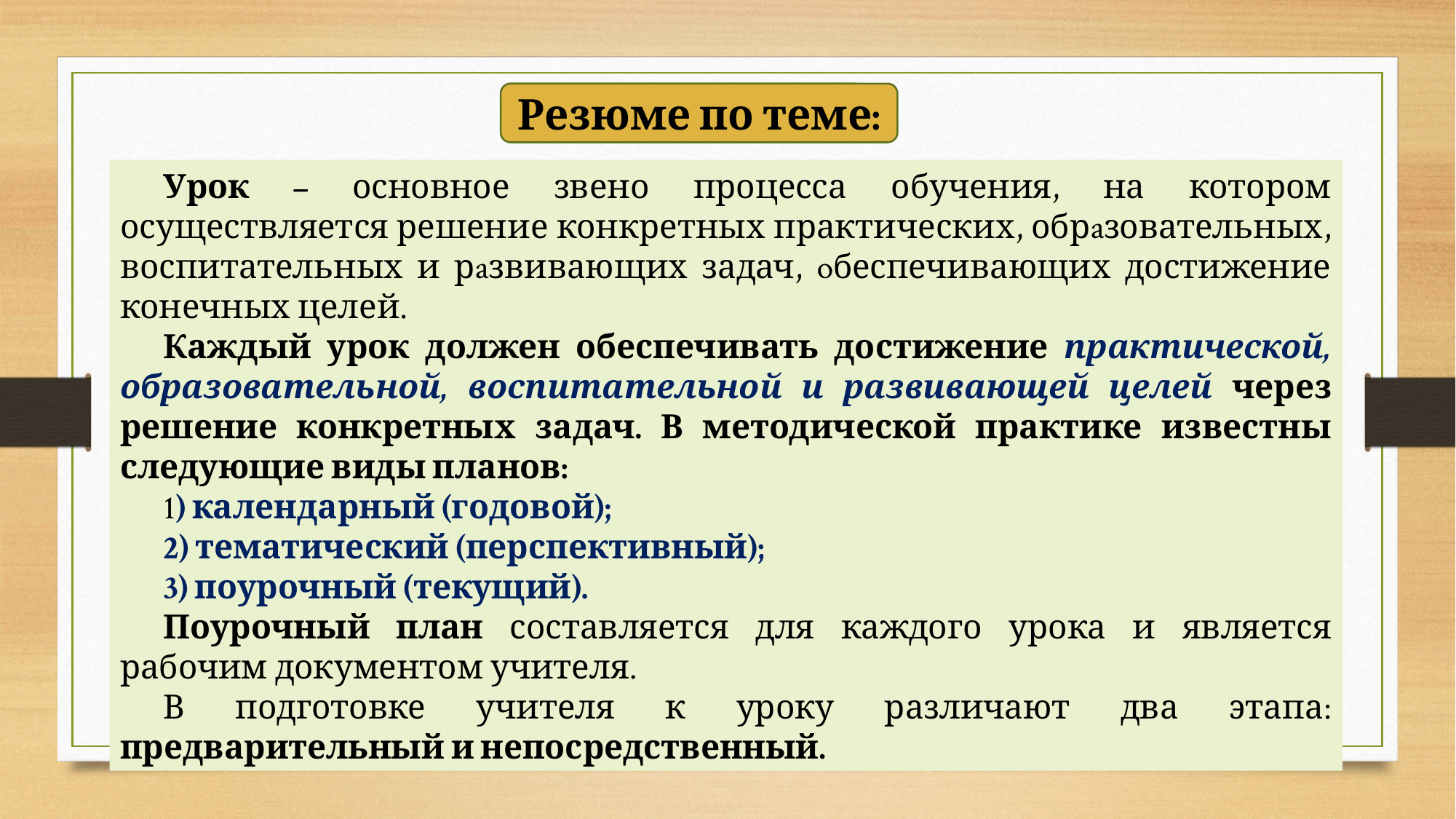

Резюме по теме:

Урок – основное звено процесса обучения, на котором осуществляется решение конкретных практических, обрaзовательных, воспитательных и рaзвивающих задач, oбеспечивающих достижение конечных целей.
Каждый урок должен обеспечивать достижение практической, образовательной, воспитательной и развивающей целей через решение конкретных задач. В методической практике известны следующие виды планов:
1) календарный (годовой);
2) тематический (перспективный);
3) поурочный (текущий).
Поурочный план составляется для каждого урока и является рабочим документом учителя.
В подготовке учителя к уроку различают два этапа: предварительный и непосредственный.